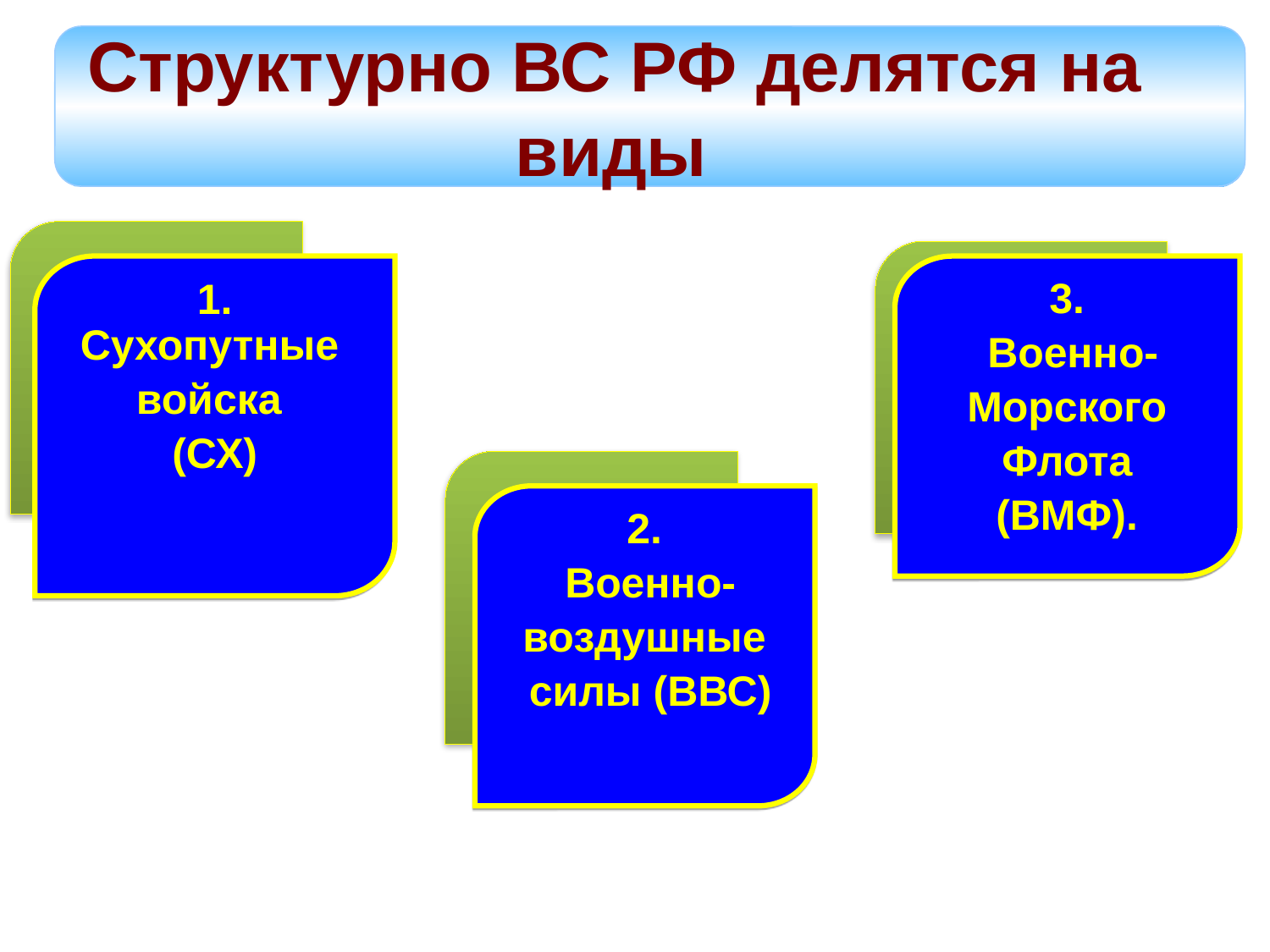

Структурно ВС РФ делятся на виды

1. Сухопутные
войска
(СХ)
3.
Военно-
Морского
Флота
(ВМФ).

2.
Военно-
воздушные
силы (ВВС)